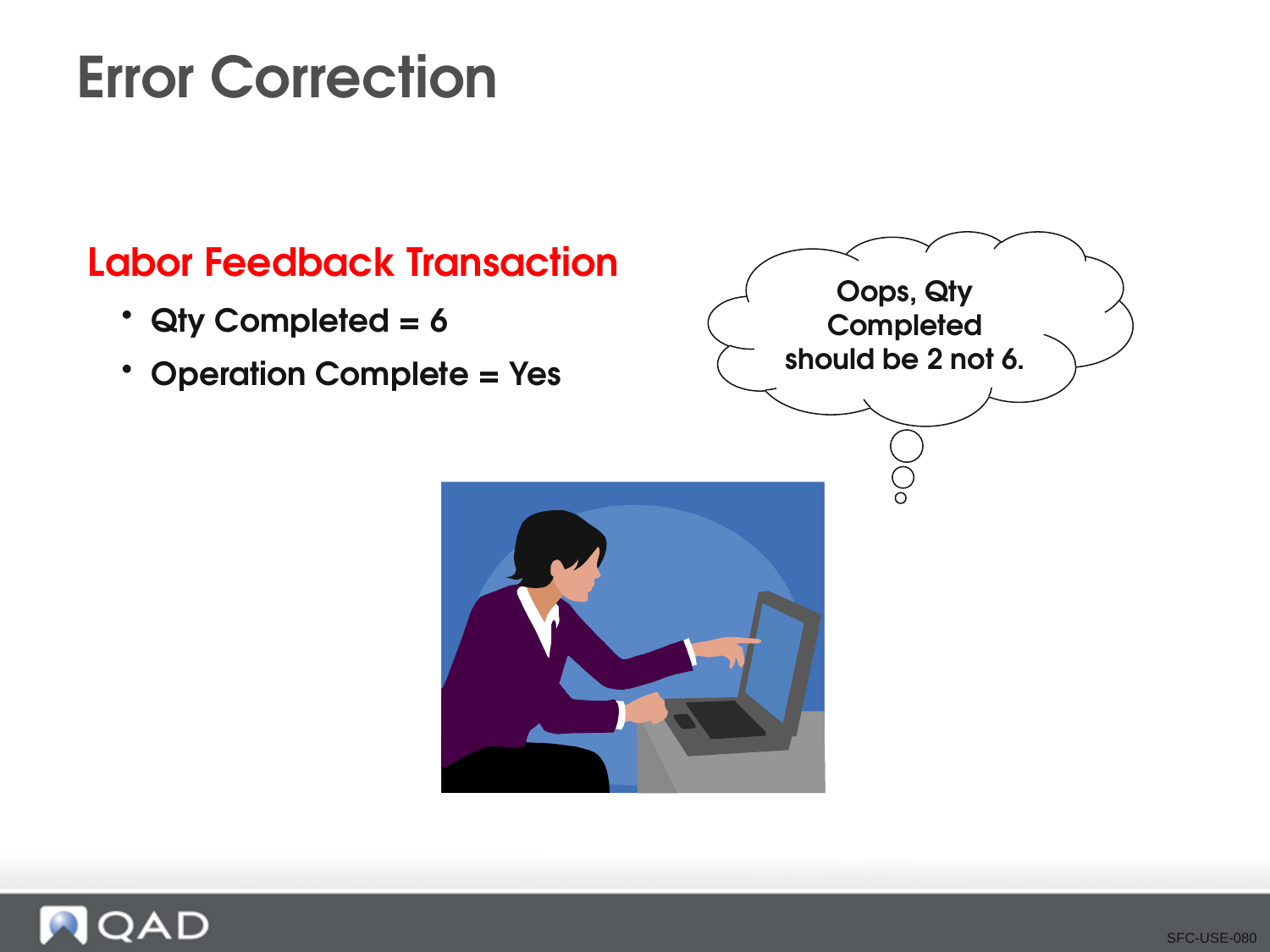

# Error Correction
Oops, Qty Completed should be 2 not 6.
Labor Feedback Transaction
Qty Completed = 6
Operation Complete = Yes

SFC-USE-080